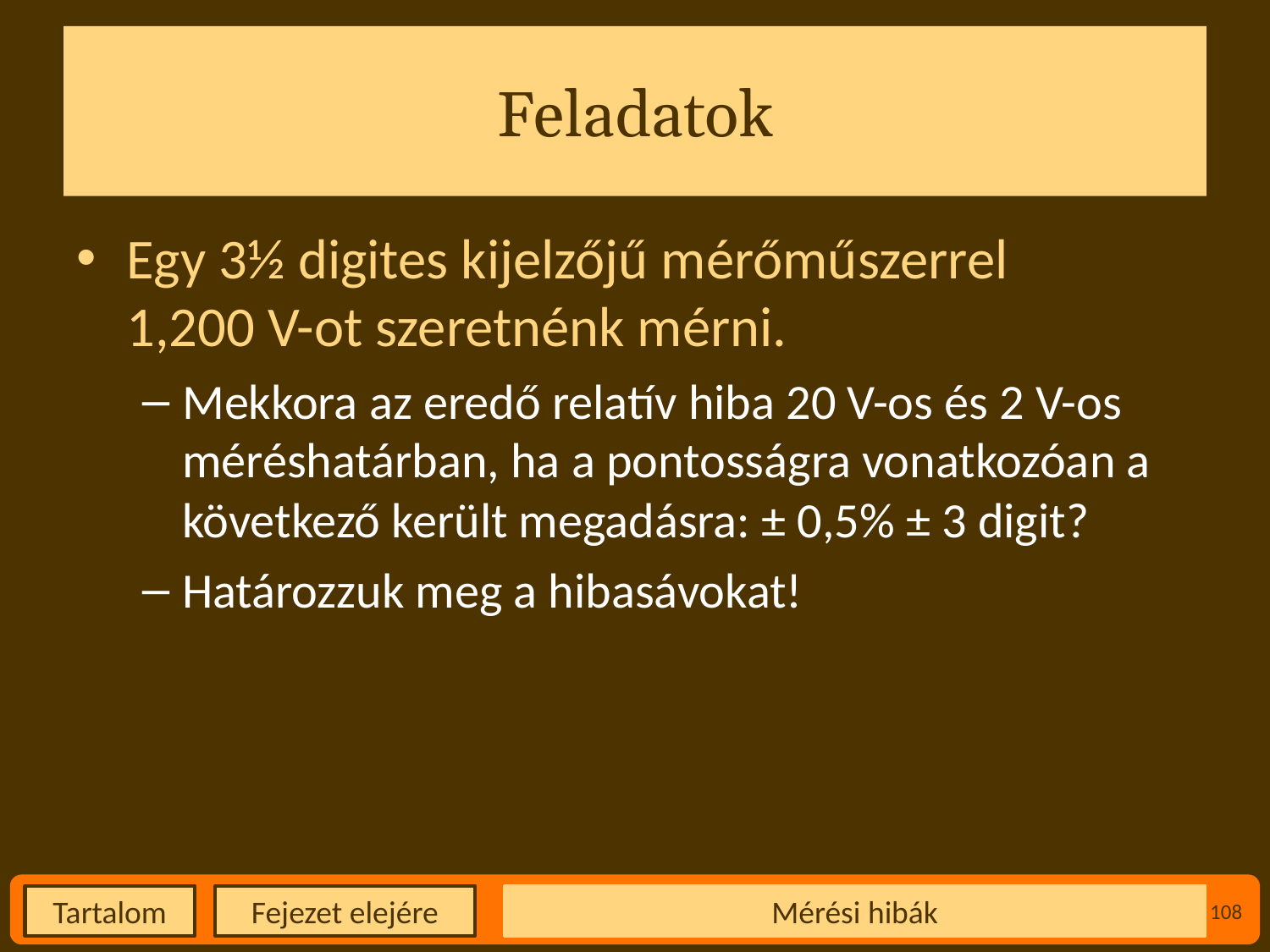

# Feladatok
Egy 3½ digites kijelzőjű mérőműszerrel
1,200 V-ot szeretnénk mérni.
Mekkora az eredő relatív hiba 20 V-os és 2 V-os méréshatárban, ha a pontosságra vonatkozóan a következő került megadásra: ± 0,5% ± 3 digit?
Határozzuk meg a hibasávokat!
Mérési hibák
108
Fejezet elejére